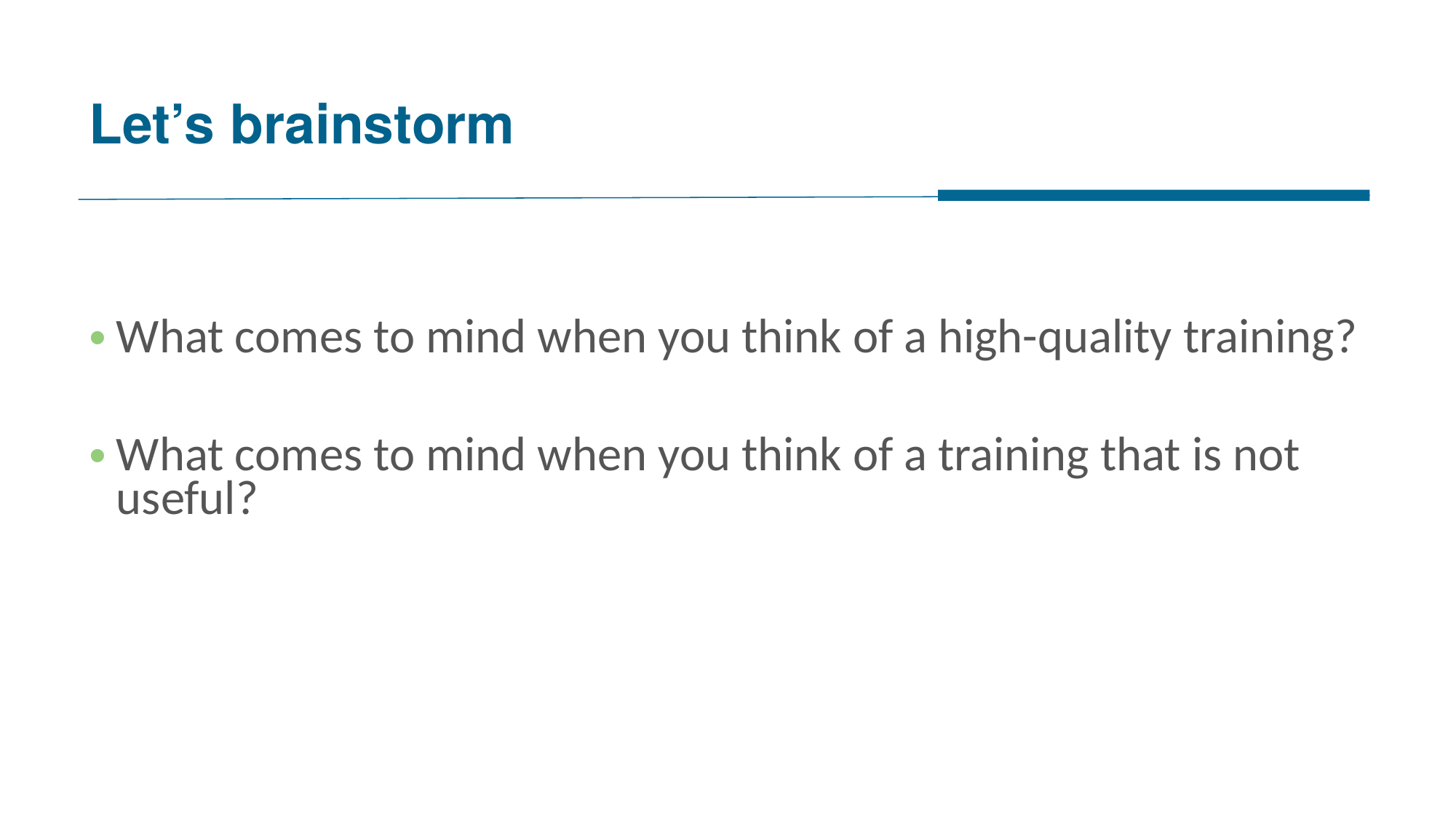

# Let’s brainstorm
What comes to mind when you think of a high-quality training?

What comes to mind when you think of a training that is not useful?